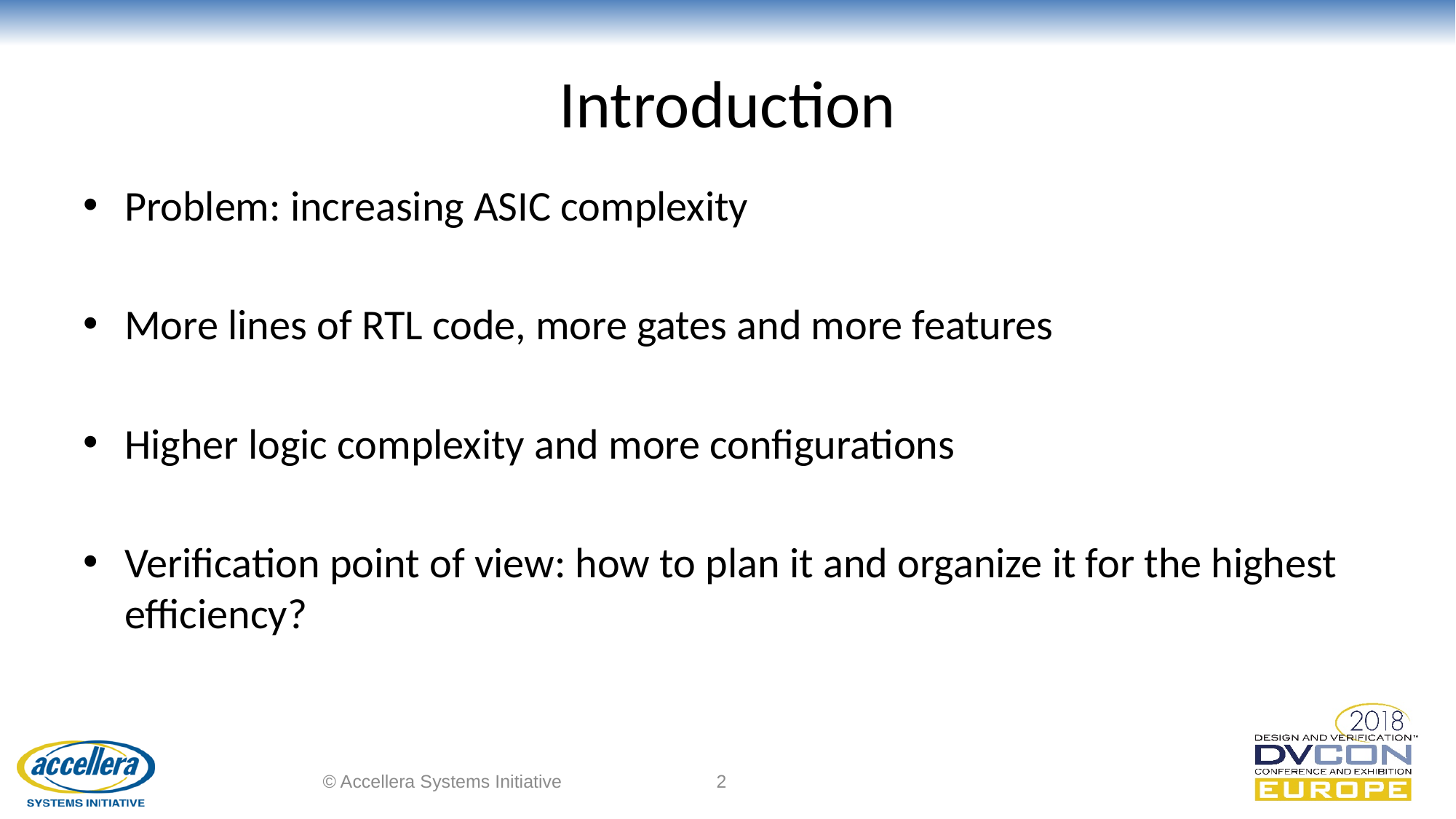

# Introduction
Problem: increasing ASIC complexity

More lines of RTL code, more gates and more features

Higher logic complexity and more configurations

Verification point of view: how to plan it and organize it for the highest efficiency?

© Accellera Systems Initiative
2